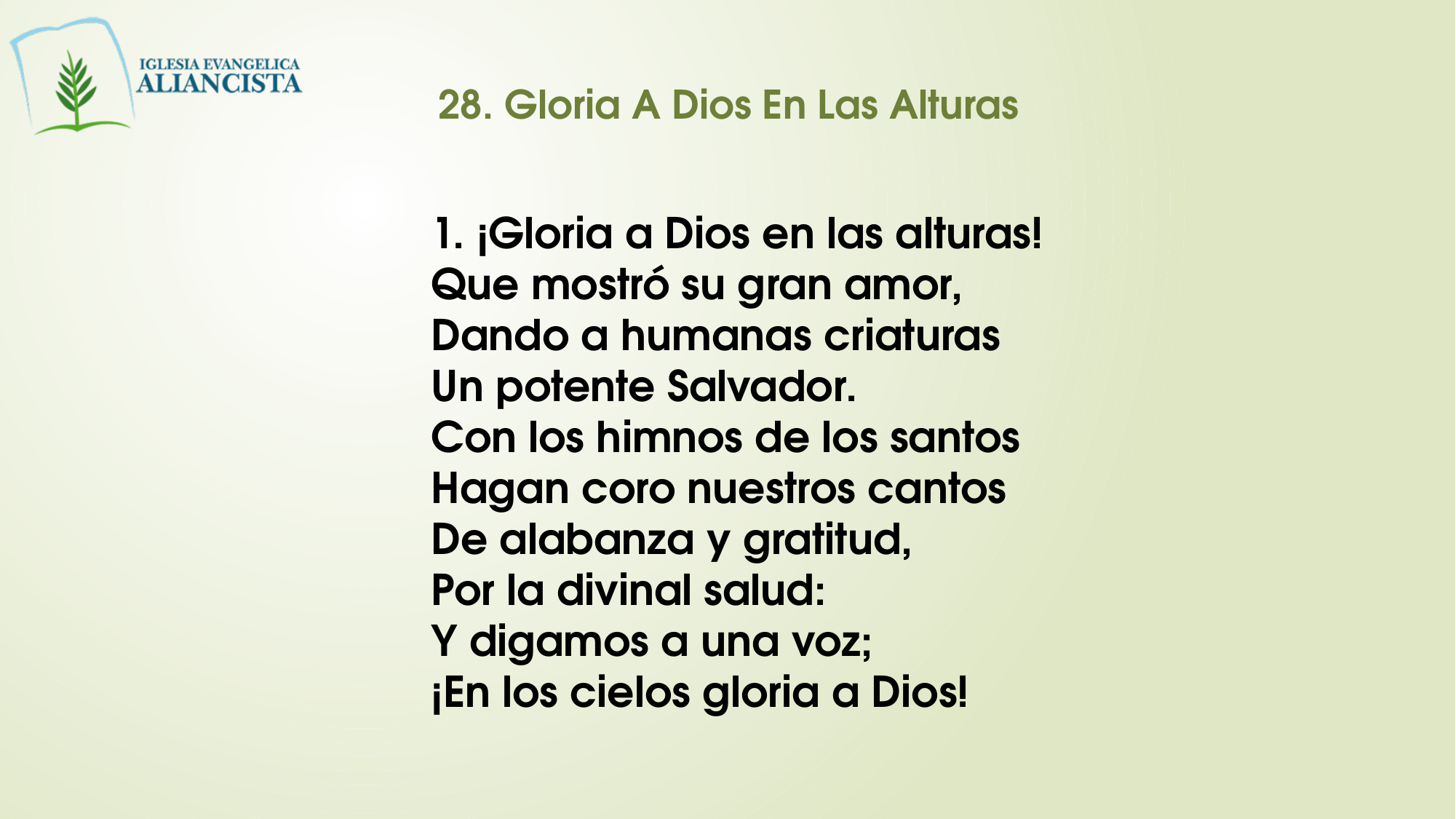

28. Gloria A Dios En Las Alturas
1. ¡Gloria a Dios en las alturas!
Que mostró su gran amor,
Dando a humanas criaturas
Un potente Salvador.
Con los himnos de los santos
Hagan coro nuestros cantos
De alabanza y gratitud,
Por la divinal salud:
Y digamos a una voz;
¡En los cielos gloria a Dios!